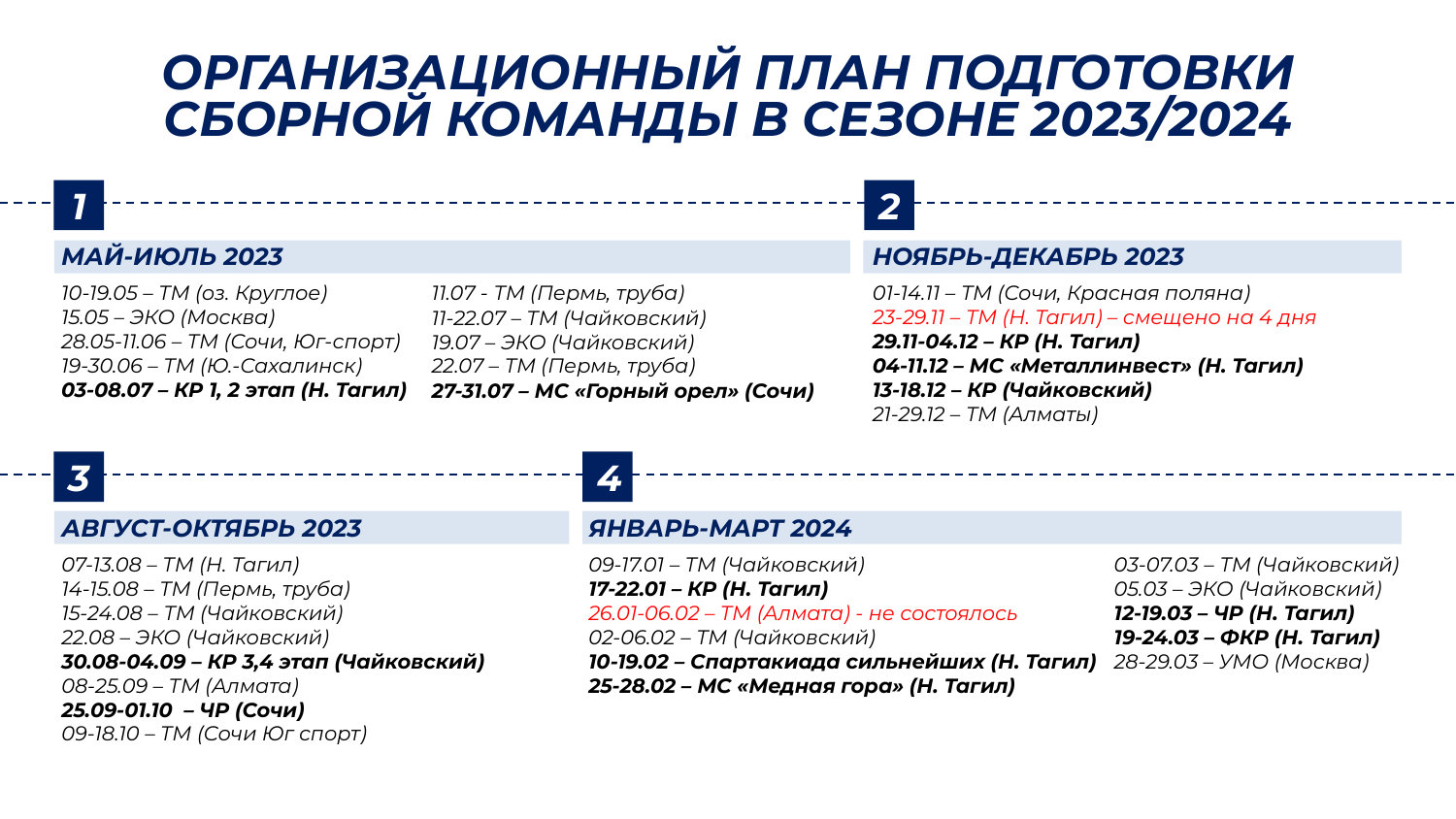

ОРГАНИЗАЦИОННЫЙ ПЛАН ПОДГОТОВКИ
СБОРНОЙ КОМАНДЫ В СЕЗОНЕ 2023/2024
1
2
НОЯБРЬ-ДЕКАБРЬ 2023

01-14.11 – ТМ (Сочи, Красная поляна)
23-29.11 – ТМ (Н. Тагил) – смещено на 4 дня
29.11-04.12 – КР (Н. Тагил)
04-11.12 – МС «Металлинвест» (Н. Тагил)
13-18.12 – КР (Чайковский)
21-29.12 – ТМ (Алматы)
МАЙ-ИЮЛЬ 2023

10-19.05 – ТМ (оз. Круглое)
15.05 – ЭКО (Москва)
28.05-11.06 – ТМ (Сочи, Юг-спорт)
19-30.06 – ТМ (Ю.-Сахалинск)
03-08.07 – КР 1, 2 этап (Н. Тагил)

11.07 - ТМ (Пермь, труба)
11-22.07 – ТМ (Чайковский)
19.07 – ЭКО (Чайковский)
22.07 – ТМ (Пермь, труба)
27-31.07 – МС «Горный орел» (Сочи)
3
4
АВГУСТ-ОКТЯБРЬ 2023

07-13.08 – ТМ (Н. Тагил)
14-15.08 – ТМ (Пермь, труба)
15-24.08 – ТМ (Чайковский)
22.08 – ЭКО (Чайковский)
30.08-04.09 – КР 3,4 этап (Чайковский)
08-25.09 – ТМ (Алмата)
25.09-01.10  – ЧР (Сочи)
09-18.10 – ТМ (Сочи Юг спорт)

ЯНВАРЬ-МАРТ 2024

09-17.01 – ТМ (Чайковский)
17-22.01 – КР (Н. Тагил)
26.01-06.02 – ТМ (Алмата) - не состоялось
02-06.02 – ТМ (Чайковский)
10-19.02 – Спартакиада сильнейших (Н. Тагил)
25-28.02 – МС «Медная гора» (Н. Тагил)

03-07.03 – ТМ (Чайковский)
05.03 – ЭКО (Чайковский)
12-19.03 – ЧР (Н. Тагил)
19-24.03 – ФКР (Н. Тагил)
28-29.03 – УМО (Москва)